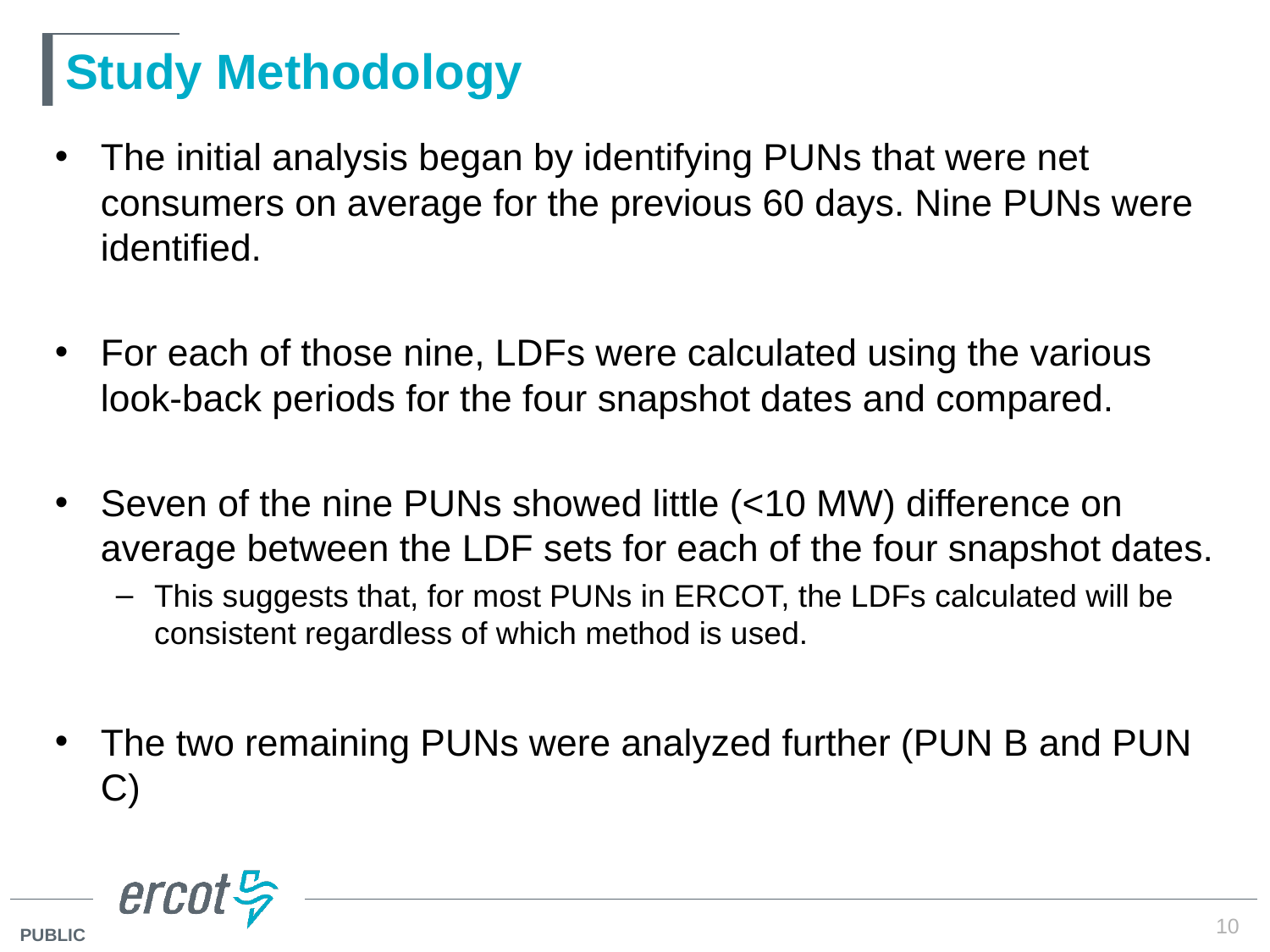

# Study Methodology
The initial analysis began by identifying PUNs that were net consumers on average for the previous 60 days. Nine PUNs were identified.

For each of those nine, LDFs were calculated using the various look-back periods for the four snapshot dates and compared.

Seven of the nine PUNs showed little (<10 MW) difference on average between the LDF sets for each of the four snapshot dates.
This suggests that, for most PUNs in ERCOT, the LDFs calculated will be consistent regardless of which method is used.

The two remaining PUNs were analyzed further (PUN B and PUN C)

10